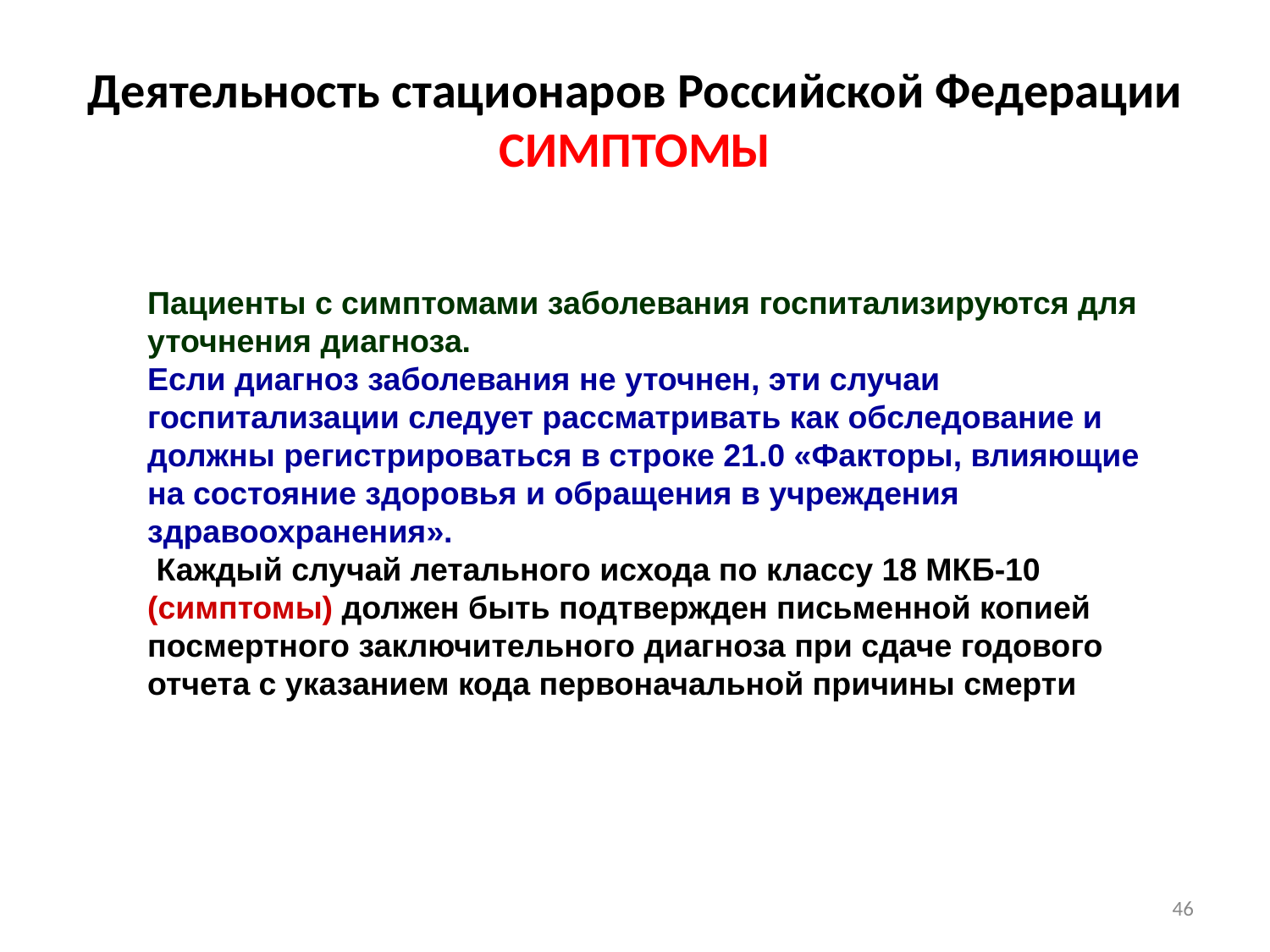

# Деятельность стационаров Российской Федерации СИМПТОМЫ
Пациенты с симптомами заболевания госпитализируются для уточнения диагноза.
Если диагноз заболевания не уточнен, эти случаи госпитализации следует рассматривать как обследование и должны регистрироваться в строке 21.0 «Факторы, влияющие на состояние здоровья и обращения в учреждения здравоохранения».
 Каждый случай летального исхода по классу 18 МКБ-10 (симптомы) должен быть подтвержден письменной копией посмертного заключительного диагноза при сдаче годового отчета с указанием кода первоначальной причины смерти
46